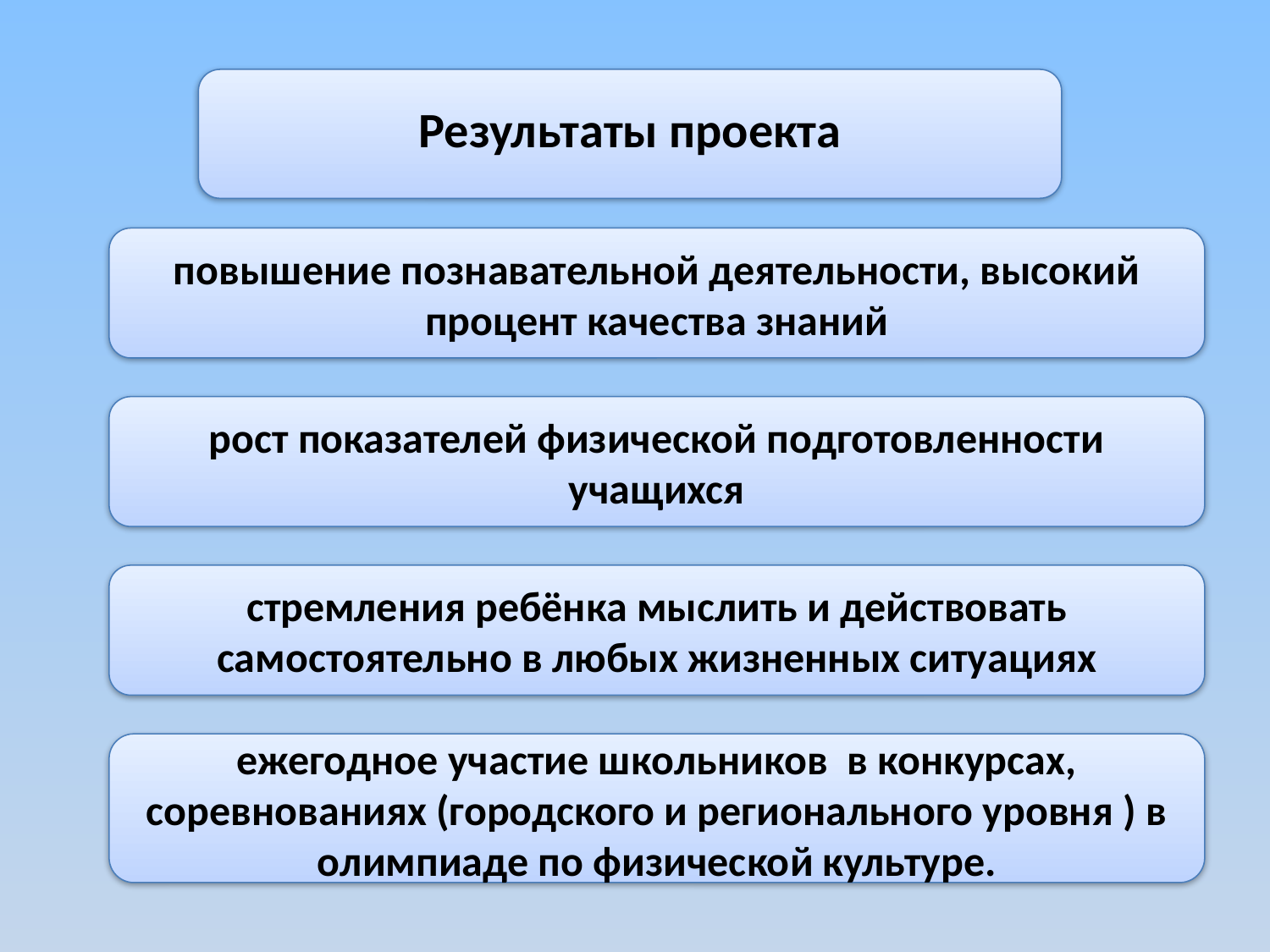

Результаты проекта
повышение познавательной деятельности, высокий процент качества знаний
рост показателей физической подготовленности учащихся
стремления ребёнка мыслить и действовать самостоятельно в любых жизненных ситуациях
ежегодное участие школьников  в конкурсах, соревнованиях (городского и регионального уровня ) в олимпиаде по физической культуре.